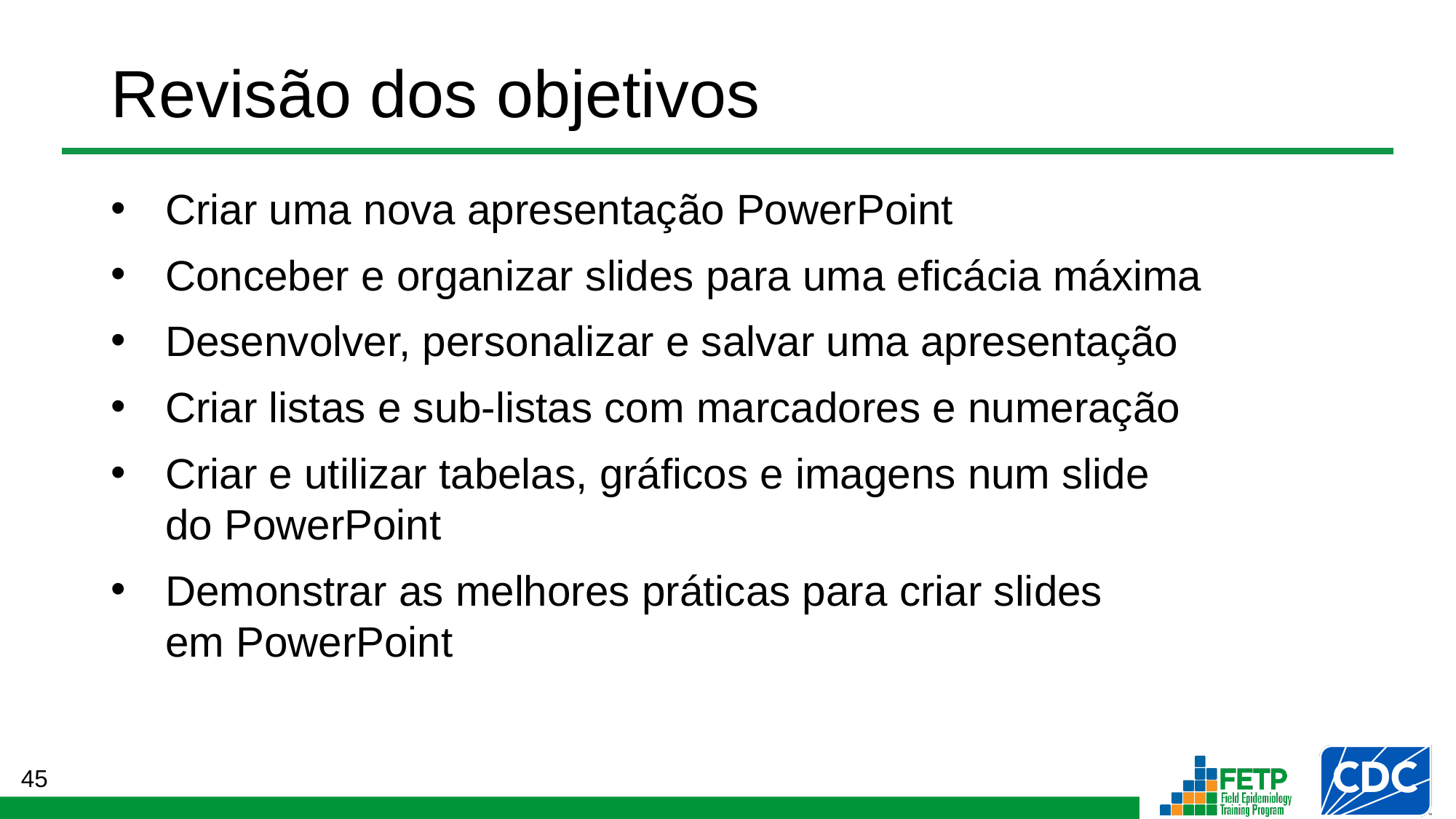

# Revisão dos objetivos
Criar uma nova apresentação PowerPoint
Conceber e organizar slides para uma eficácia máxima
Desenvolver, personalizar e salvar uma apresentação
Criar listas e sub-listas com marcadores e numeração
Criar e utilizar tabelas, gráficos e imagens num slide
do PowerPoint
Demonstrar as melhores práticas para criar slides
em PowerPoint